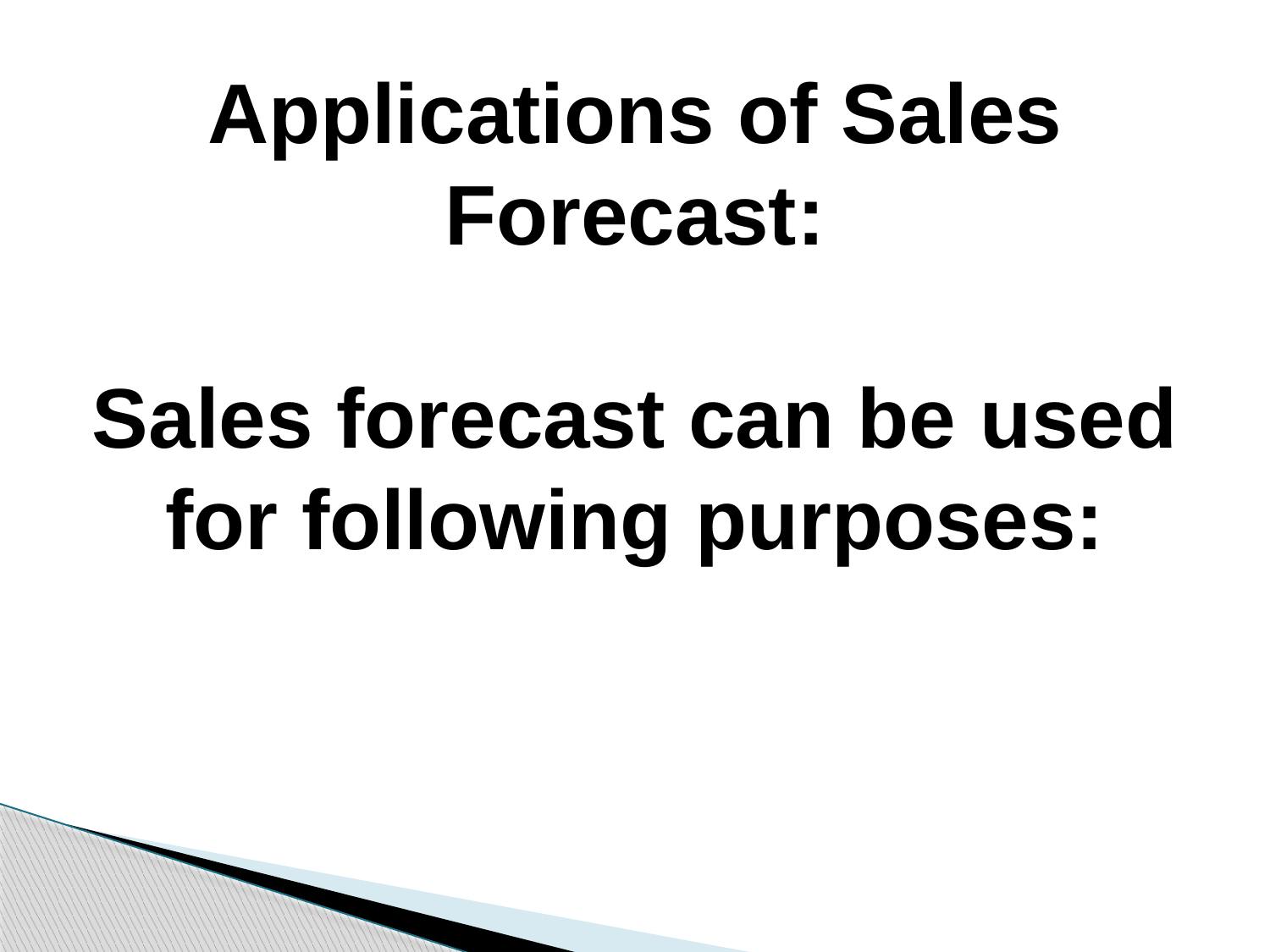

Applications of Sales Forecast:

Sales forecast can be used for following purposes: